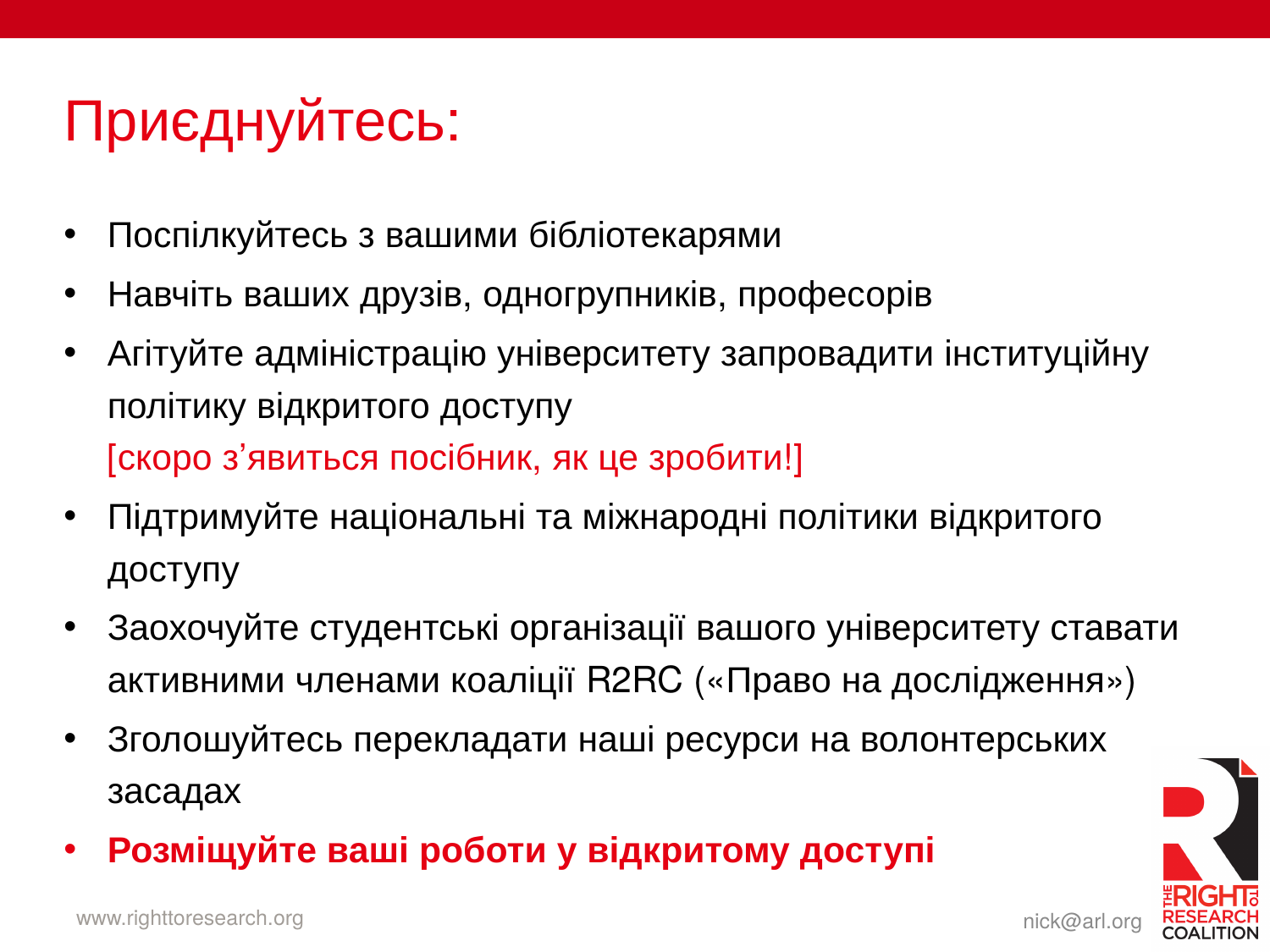

# Приєднуйтесь:
Поспілкуйтесь з вашими бібліотекарями
Навчіть ваших друзів, одногрупників, професорів
Агітуйте адміністрацію університету запровадити інституційну політику відкритого доступу
[скоро з’явиться посібник, як це зробити!]
Підтримуйте національні та міжнародні політики відкритого доступу
Заохочуйте студентські організації вашого університету ставати активними членами коаліції R2RC («Право на дослідження»)
Зголошуйтесь перекладати наші ресурси на волонтерських засадах
Розміщуйте ваші роботи у відкритому доступі
www.righttoresearch.org